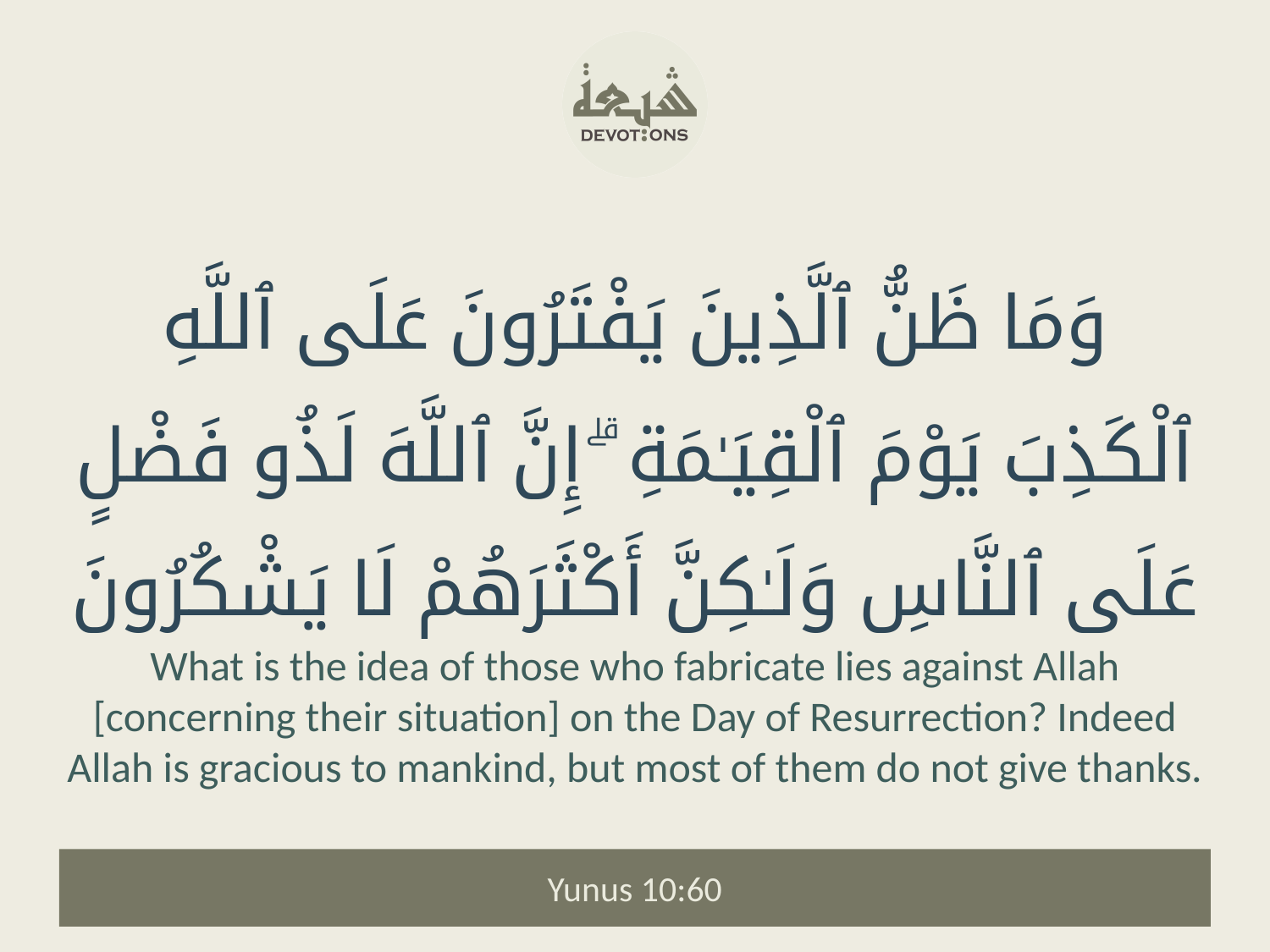

وَمَا ظَنُّ ٱلَّذِينَ يَفْتَرُونَ عَلَى ٱللَّهِ ٱلْكَذِبَ يَوْمَ ٱلْقِيَـٰمَةِ ۗ إِنَّ ٱللَّهَ لَذُو فَضْلٍ عَلَى ٱلنَّاسِ وَلَـٰكِنَّ أَكْثَرَهُمْ لَا يَشْكُرُونَ
What is the idea of those who fabricate lies against Allah [concerning their situation] on the Day of Resurrection? Indeed Allah is gracious to mankind, but most of them do not give thanks.
Yunus 10:60